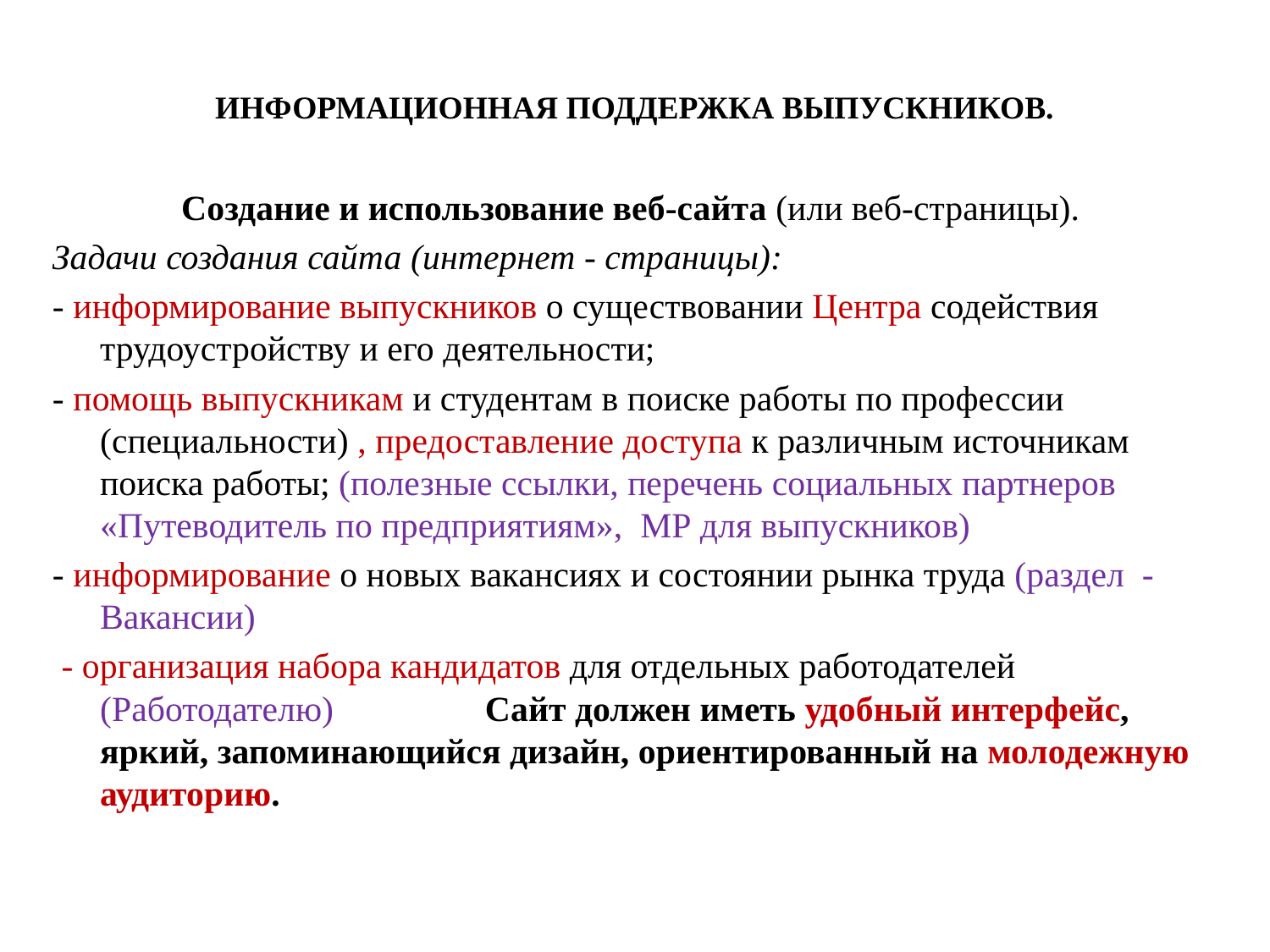

# ИНФОРМАЦИОННАЯ ПОДДЕРЖКА ВЫПУСКНИКОВ.
Создание и использование веб-сайта (или веб-страницы).
Задачи создания сайта (интернет - страницы):
- информирование выпускников о существовании Центра содействия трудоустройству и его деятельности;
- помощь выпускникам и студентам в поиске работы по профессии (специальности) , предоставление доступа к различным источникам поиска работы; (полезные ссылки, перечень социальных партнеров «Путеводитель по предприятиям»,  МР для выпускников)
- информирование о новых вакансиях и состоянии рынка труда (раздел  - Вакансии)
 - организация набора кандидатов для отдельных работодателей (Работодателю)                 Сайт должен иметь удобный интерфейс, яркий, запоминающийся дизайн, ориентированный на молодежную аудиторию.